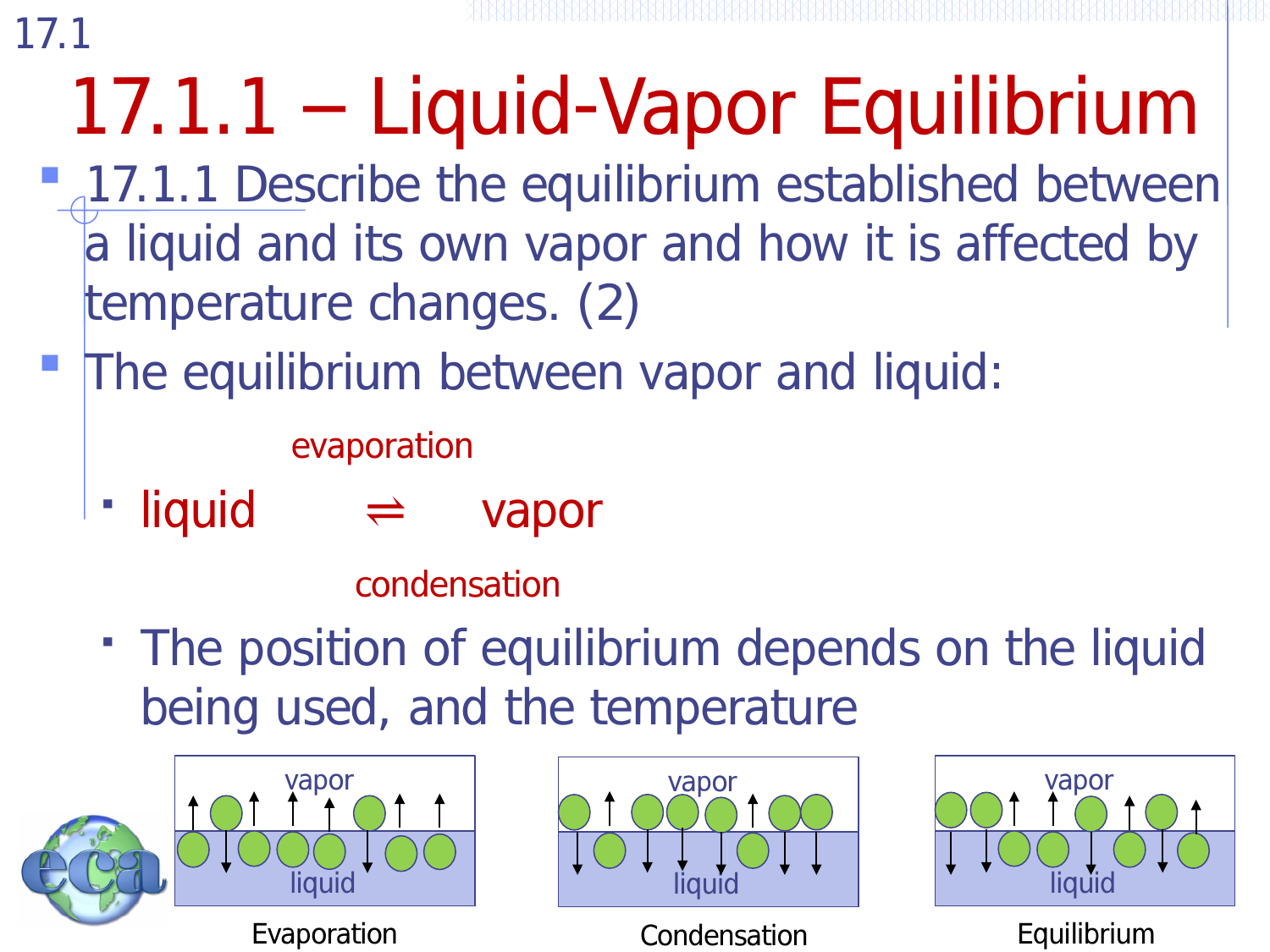

# 17.1.1 – Liquid-Vapor Equilibrium
17.1.1 Describe the equilibrium established between a liquid and its own vapor and how it is affected by temperature changes. (2)
The equilibrium between vapor and liquid:
		evaporation
liquid       ⇌       vapor
		condensation
The position of equilibrium depends on the liquid being used, and the temperature

vapor

vapor

vapor

liquid
liquid
liquid
Evaporation
Equilibrium
Condensation